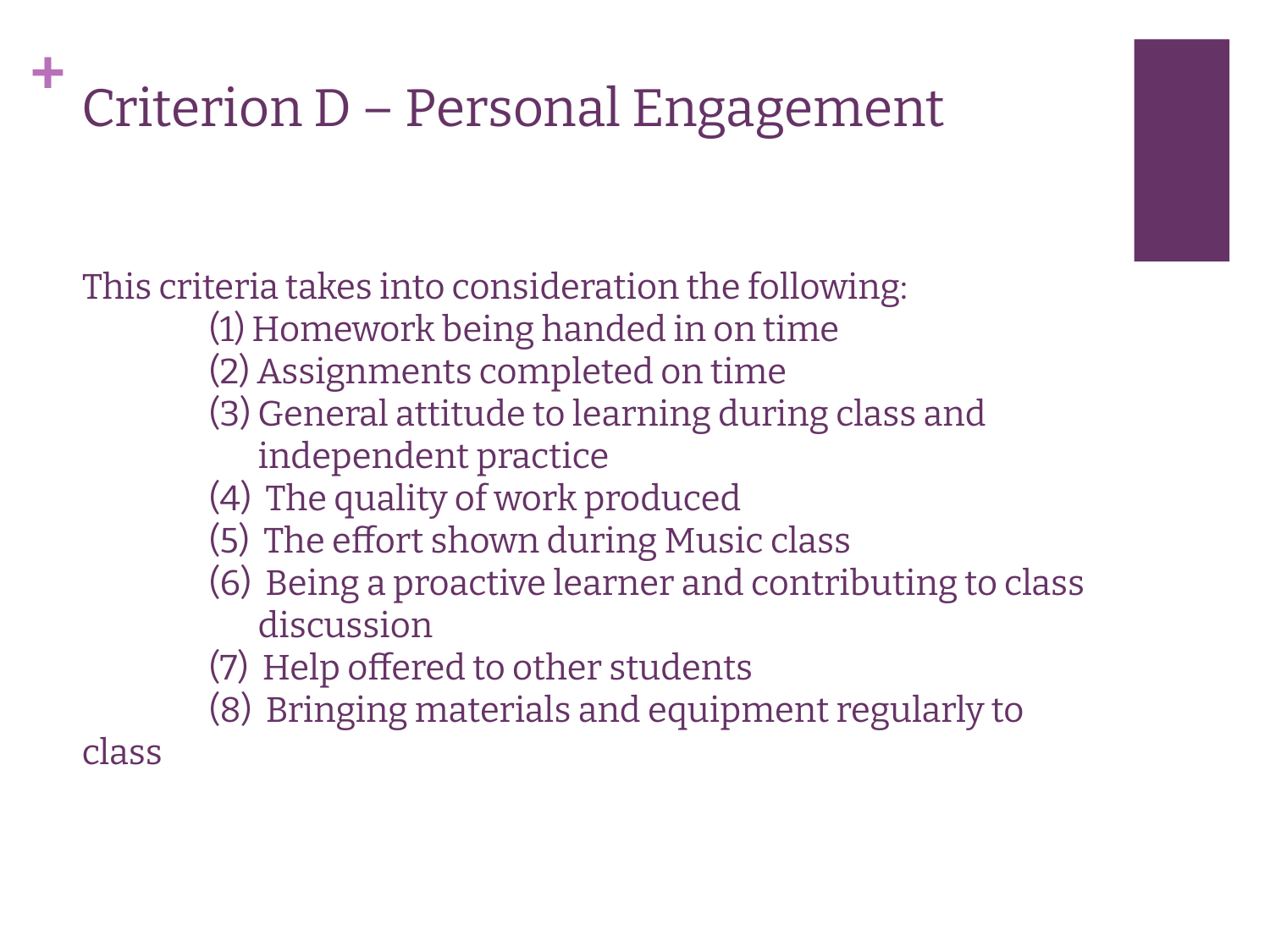

# Criterion D – Personal Engagement This criteria takes into consideration the following: (1) Homework being handed in on time (2) Assignments completed on time (3) General attitude to learning during class and 	 	       independent practice (4)  The quality of work produced (5)  The effort shown during Music class (6)  Being a proactive learner and contributing to class discussion (7)  Help offered to other students (8)  Bringing materials and equipment regularly to class